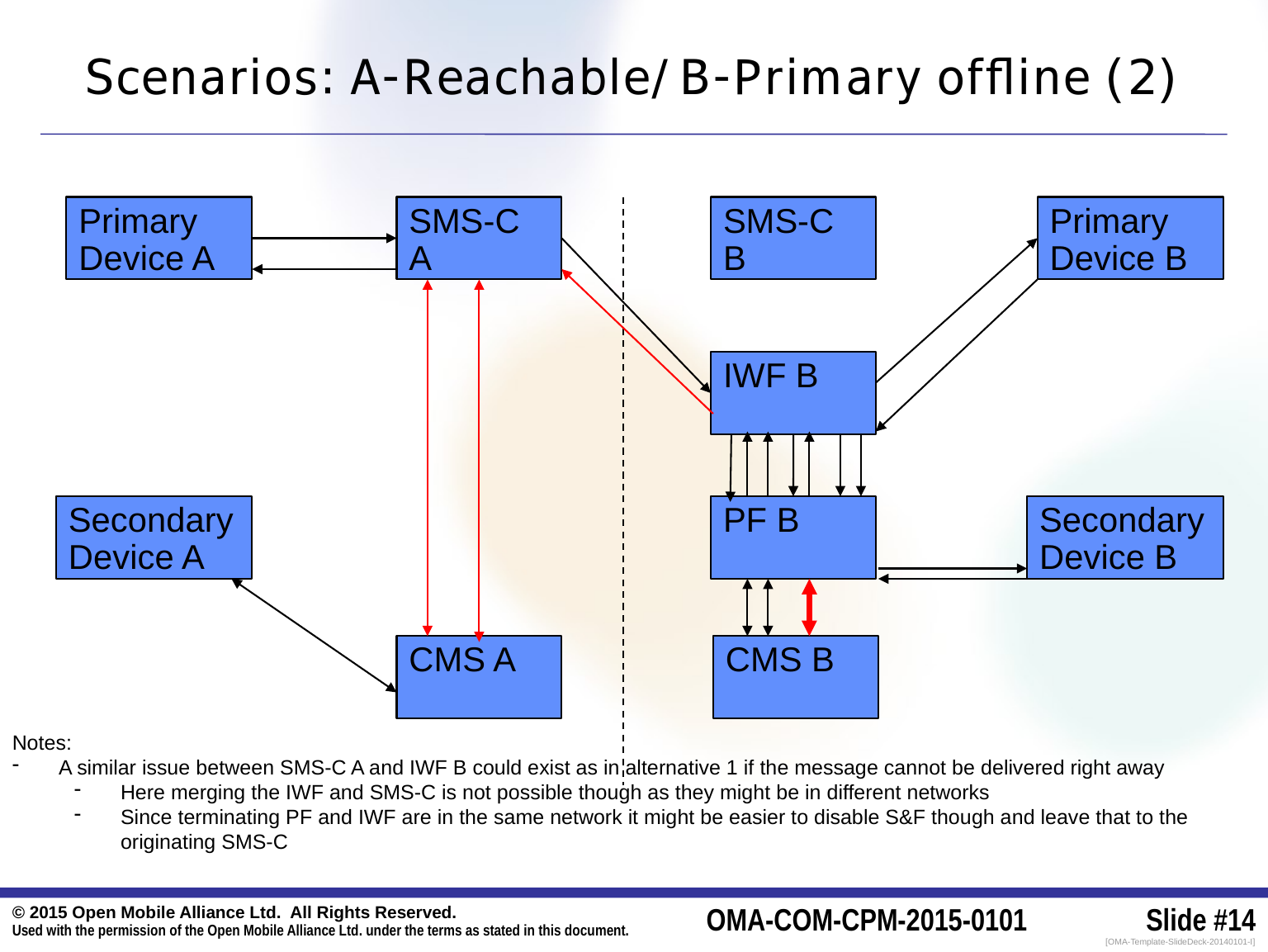

# Scenarios: A-Reachable/B-Primary offline (2)
Primary Device A
SMS-C A
SMS-C B
Primary Device B
IWF B
Secondary Device A
PF B
Secondary Device B
CMS A
CMS B
Notes:
A similar issue between SMS-C A and IWF B could exist as in alternative 1 if the message cannot be delivered right away
Here merging the IWF and SMS-C is not possible though as they might be in different networks
Since terminating PF and IWF are in the same network it might be easier to disable S&F though and leave that to the originating SMS-C